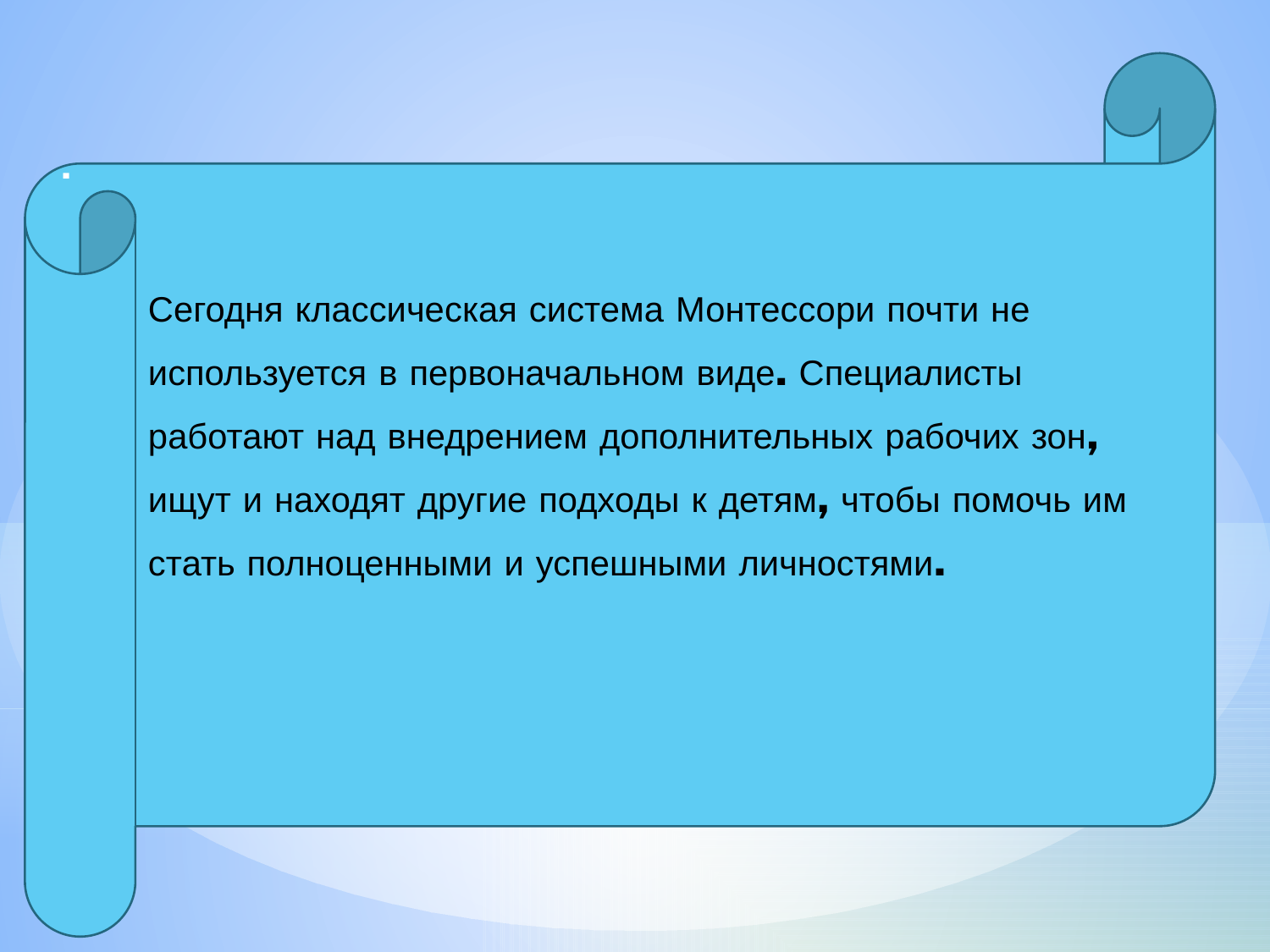

Сегодня классическая система Монтессори почти не используется в первоначальном виде. Специалисты работают над внедрением дополнительных рабочих зон, ищут и находят другие подходы к детям, чтобы помочь им стать полноценными и успешными личностями.
.